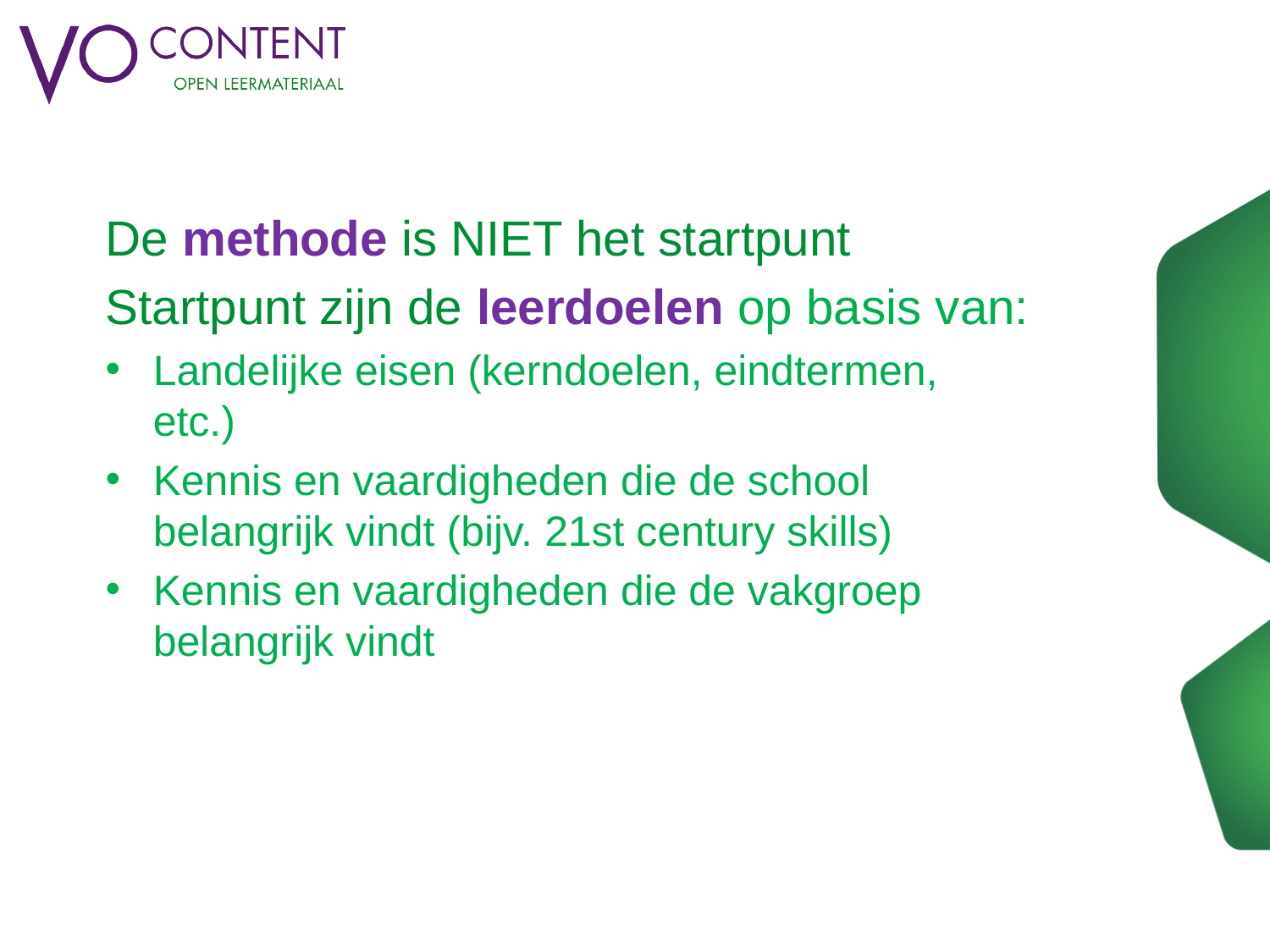

De methode is NIET het startpunt
Startpunt zijn de leerdoelen op basis van:
Landelijke eisen (kerndoelen, eindtermen, etc.)
Kennis en vaardigheden die de school belangrijk vindt (bijv. 21st century skills)
Kennis en vaardigheden die de vakgroep belangrijk vindt